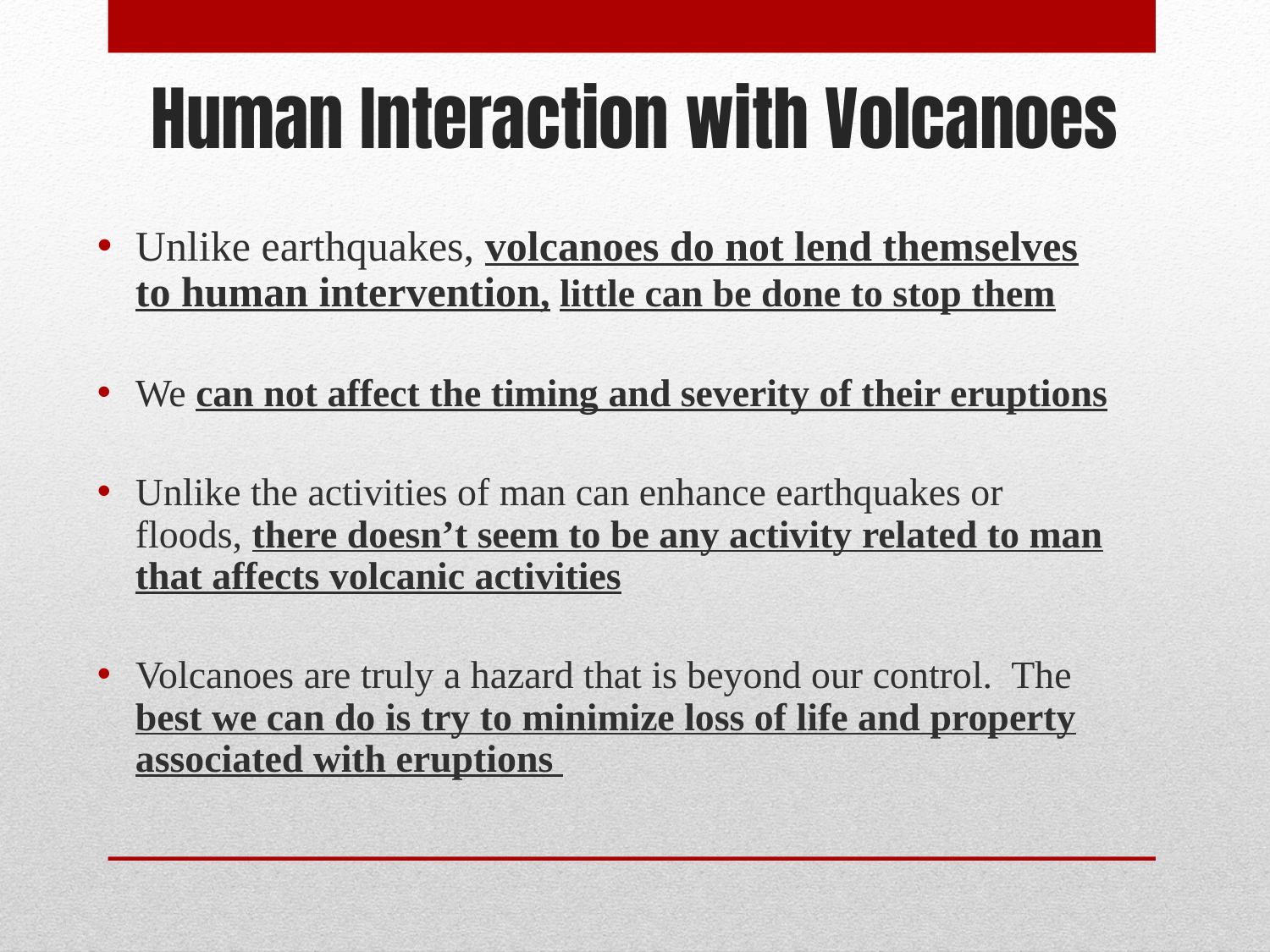

# Human Interaction with Volcanoes
Unlike earthquakes, volcanoes do not lend themselves to human intervention, little can be done to stop them

We can not affect the timing and severity of their eruptions

Unlike the activities of man can enhance earthquakes or floods, there doesn’t seem to be any activity related to man that affects volcanic activities

Volcanoes are truly a hazard that is beyond our control.  The best we can do is try to minimize loss of life and property associated with eruptions